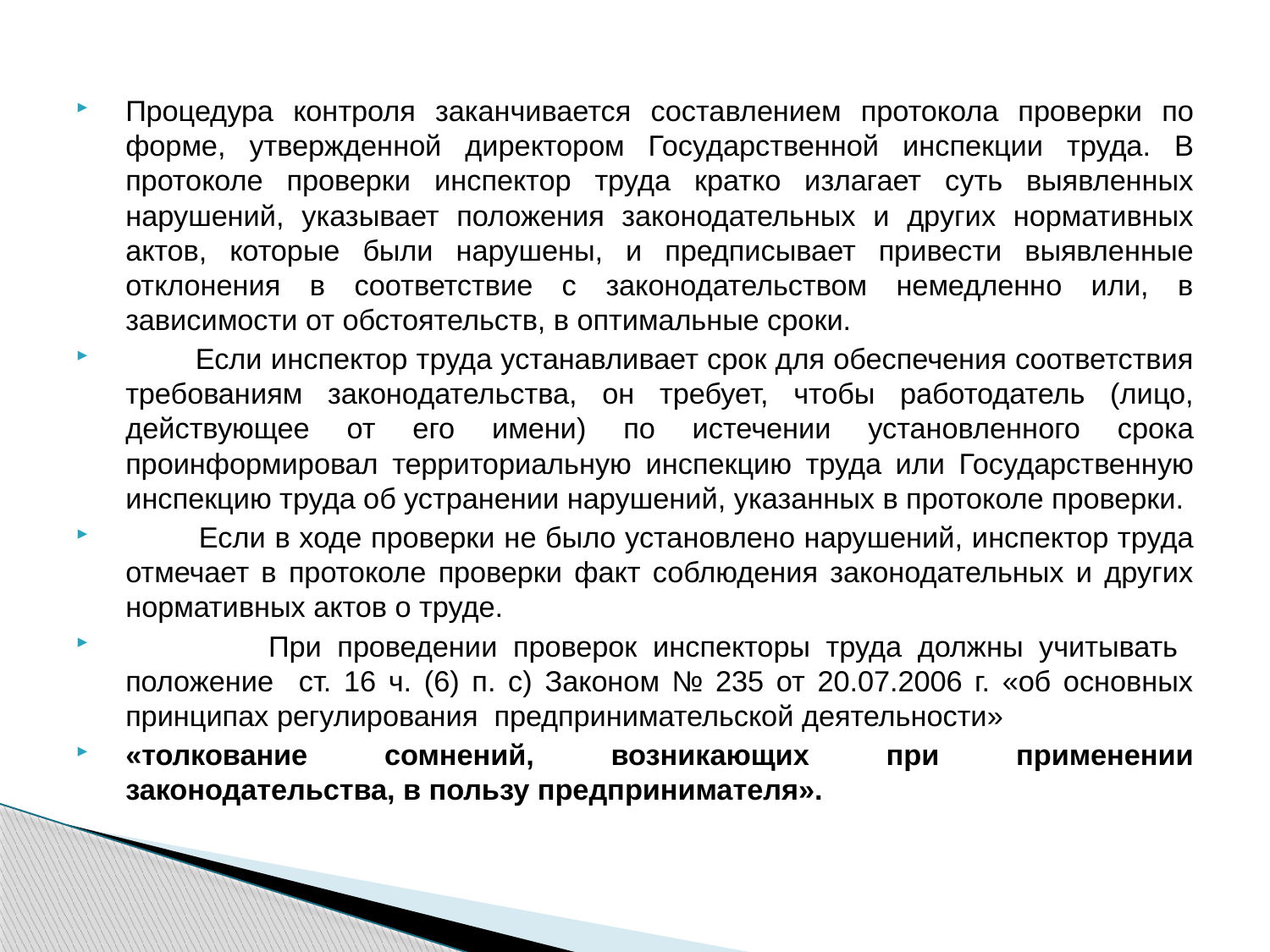

Процедура контроля заканчивается составлением протокола проверки по форме, утвержденной директором Государственной инспекции труда. В протоколе проверки инспектор труда кратко излагает суть выявленных нарушений, указывает положения законодательных и других нормативных актов, которые были нарушены, и предписывает привести выявленные отклонения в соответствие с законодательством немедленно или, в зависимости от обстоятельств, в оптимальные сроки.
        Если инспектор труда устанавливает срок для обеспечения соответствия требованиям законодательства, он требует, чтобы работодатель (лицо, действующее от его имени) по истечении установленного срока проинформировал территориальную инспекцию труда или Государственную инспекцию труда об устранении нарушений, указанных в протоколе проверки.
        Если в ходе проверки не было установлено нарушений, инспектор труда отмечает в протоколе проверки факт соблюдения законодательных и других нормативных актов о труде.
         При проведении проверок инспекторы труда должны учитывать  положение  ст. 16 ч. (6) п. с) Законом № 235 от 20.07.2006 г. «об основных принципах регулирования  предпринимательской деятельности»
«толкование сомнений, возникающих при применении законодательства, в пользу предпринимателя».